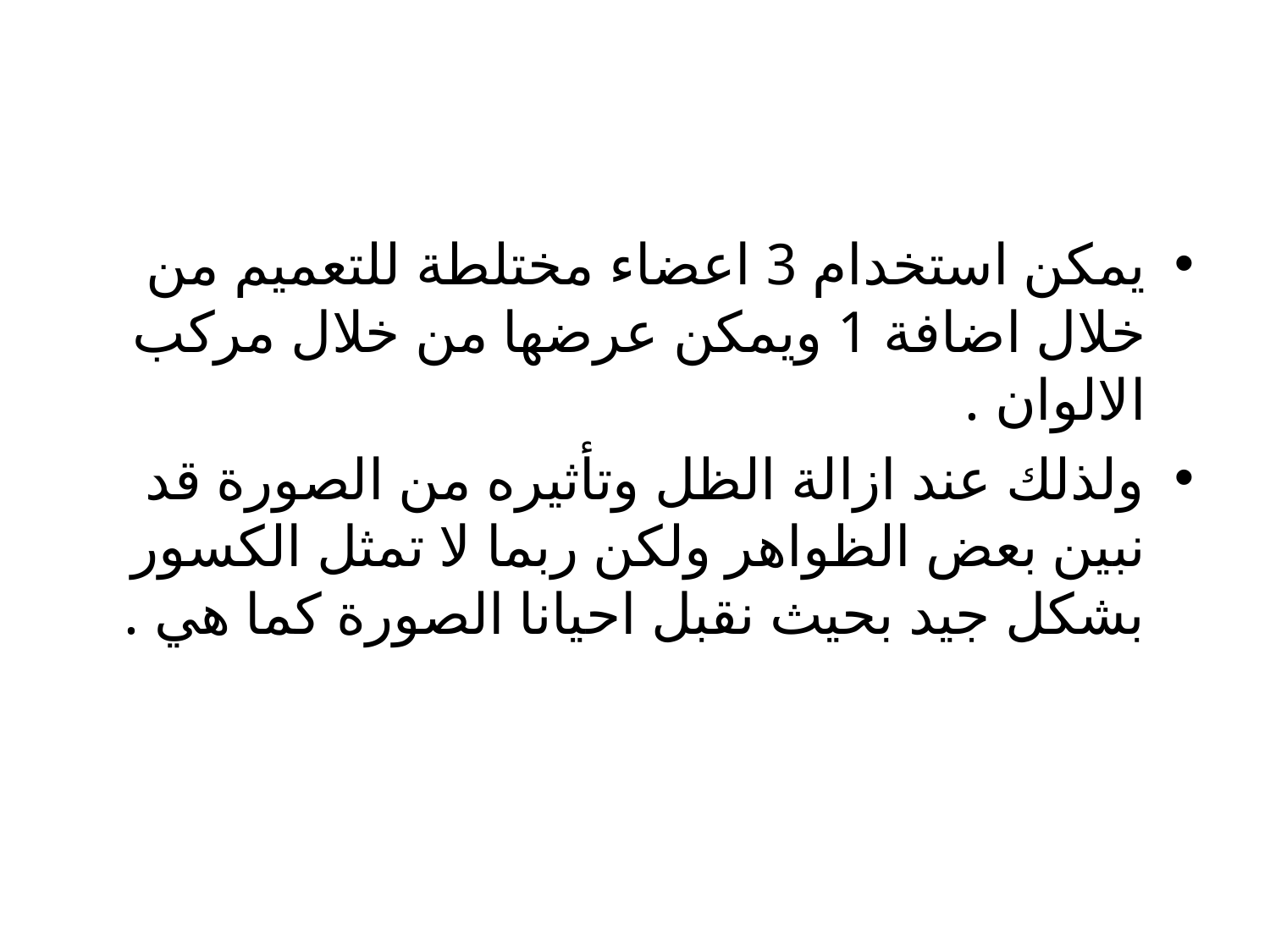

يمكن استخدام 3 اعضاء مختلطة للتعميم من خلال اضافة 1 ويمكن عرضها من خلال مركب الالوان .
ولذلك عند ازالة الظل وتأثيره من الصورة قد نبين بعض الظواهر ولكن ربما لا تمثل الكسور بشكل جيد بحيث نقبل احيانا الصورة كما هي .